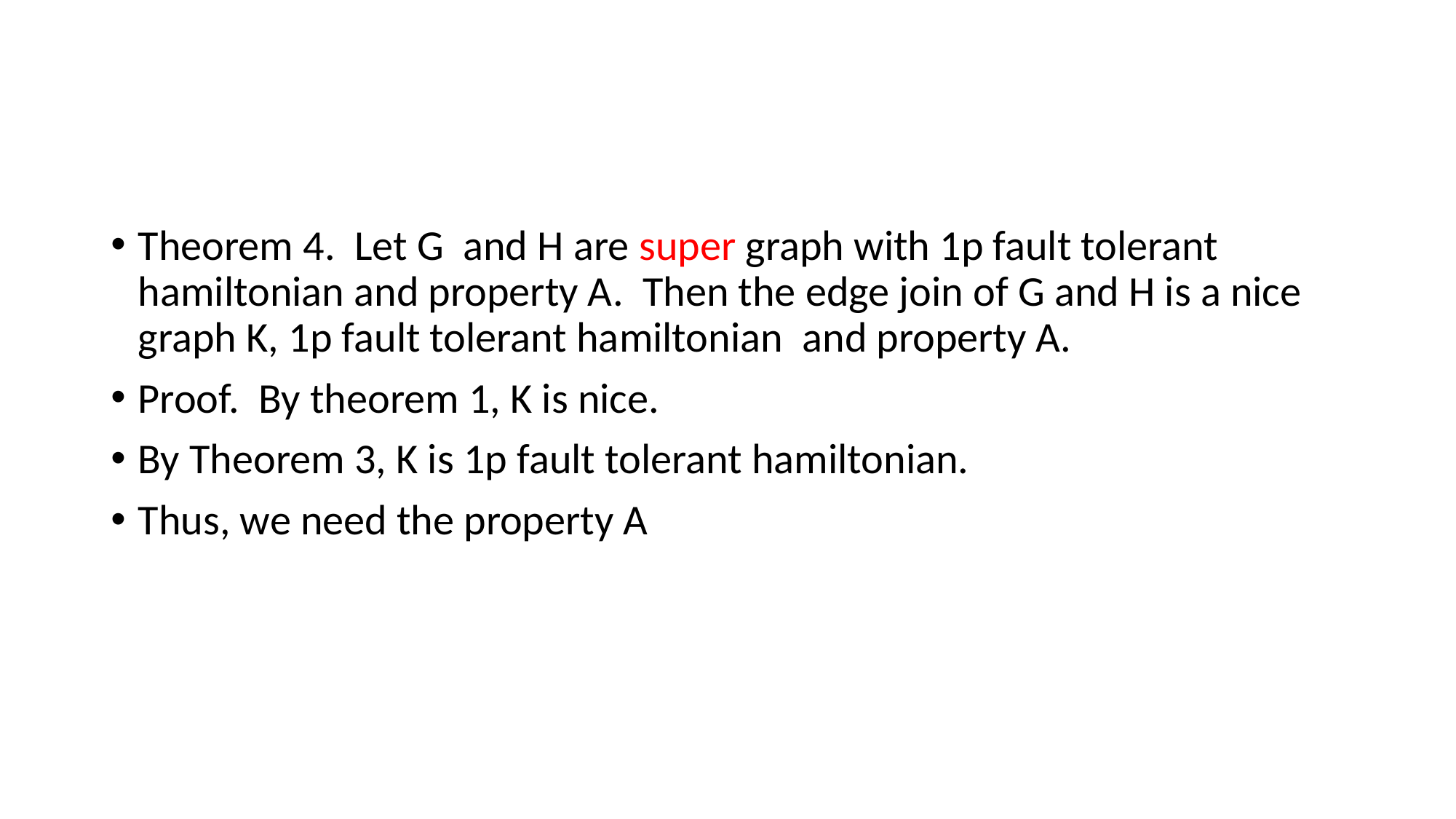

#
Theorem 4.  Let G  and H are super graph with 1p fault tolerant hamiltonian and property A.  Then the edge join of G and H is a nice graph K, 1p fault tolerant hamiltonian  and property A.
Proof.  By theorem 1, K is nice.
By Theorem 3, K is 1p fault tolerant hamiltonian.
Thus, we need the property A